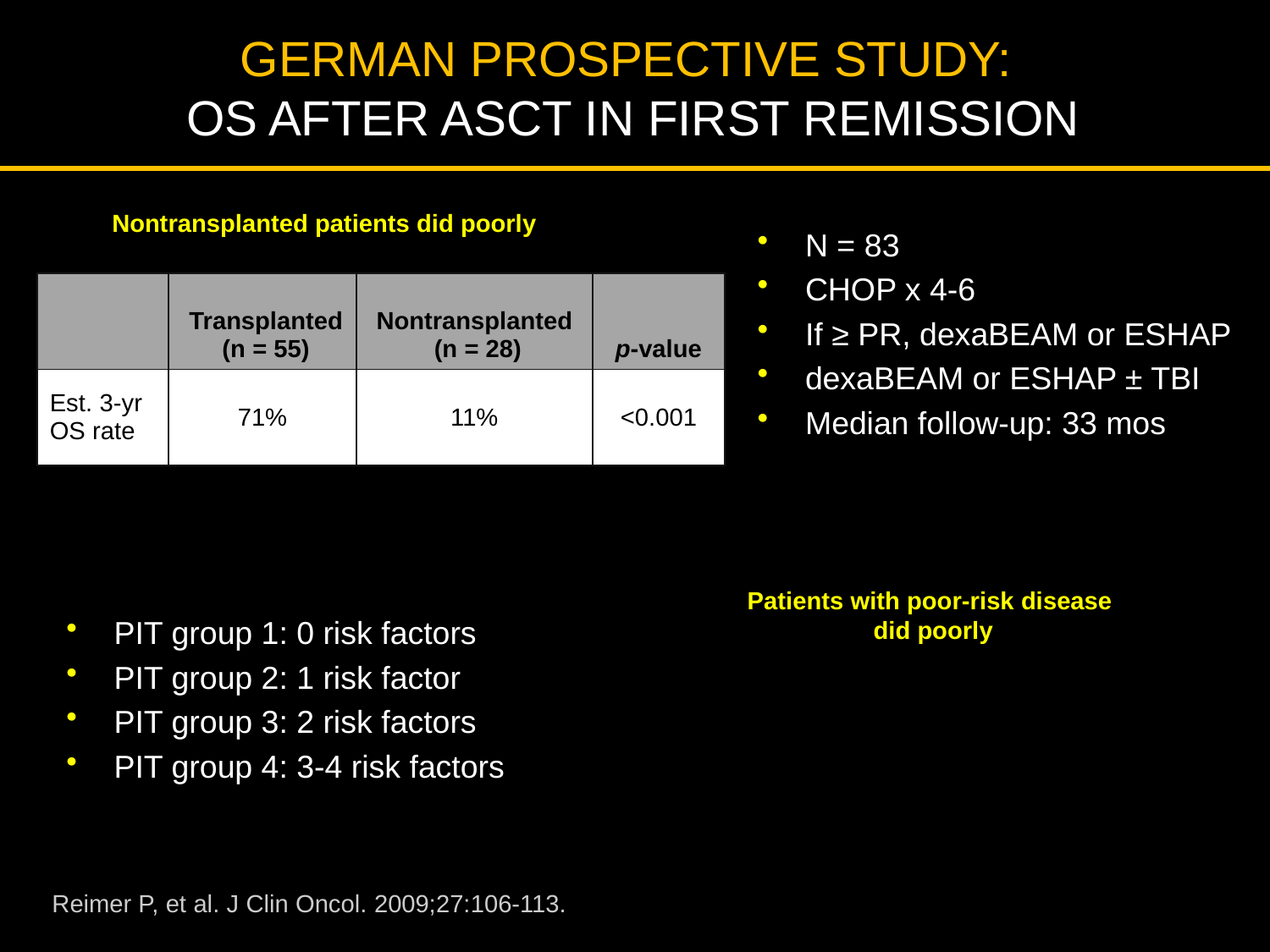

# German Prospective Study: OS After ASCT in First Remission
Nontransplanted patients did poorly
N = 83
CHOP x 4-6
If ≥ PR, dexaBEAM or ESHAP
dexaBEAM or ESHAP ± TBI
Median follow-up: 33 mos
|  | Transplanted (n = 55) | Nontransplanted (n = 28) | p-value |
| --- | --- | --- | --- |
| Est. 3-yr OS rate | 71% | 11% | <0.001 |
Patients with poor-risk disease
did poorly
PIT group 1: 0 risk factors
PIT group 2: 1 risk factor
PIT group 3: 2 risk factors
PIT group 4: 3-4 risk factors
Reimer P, et al. J Clin Oncol. 2009;27:106-113.